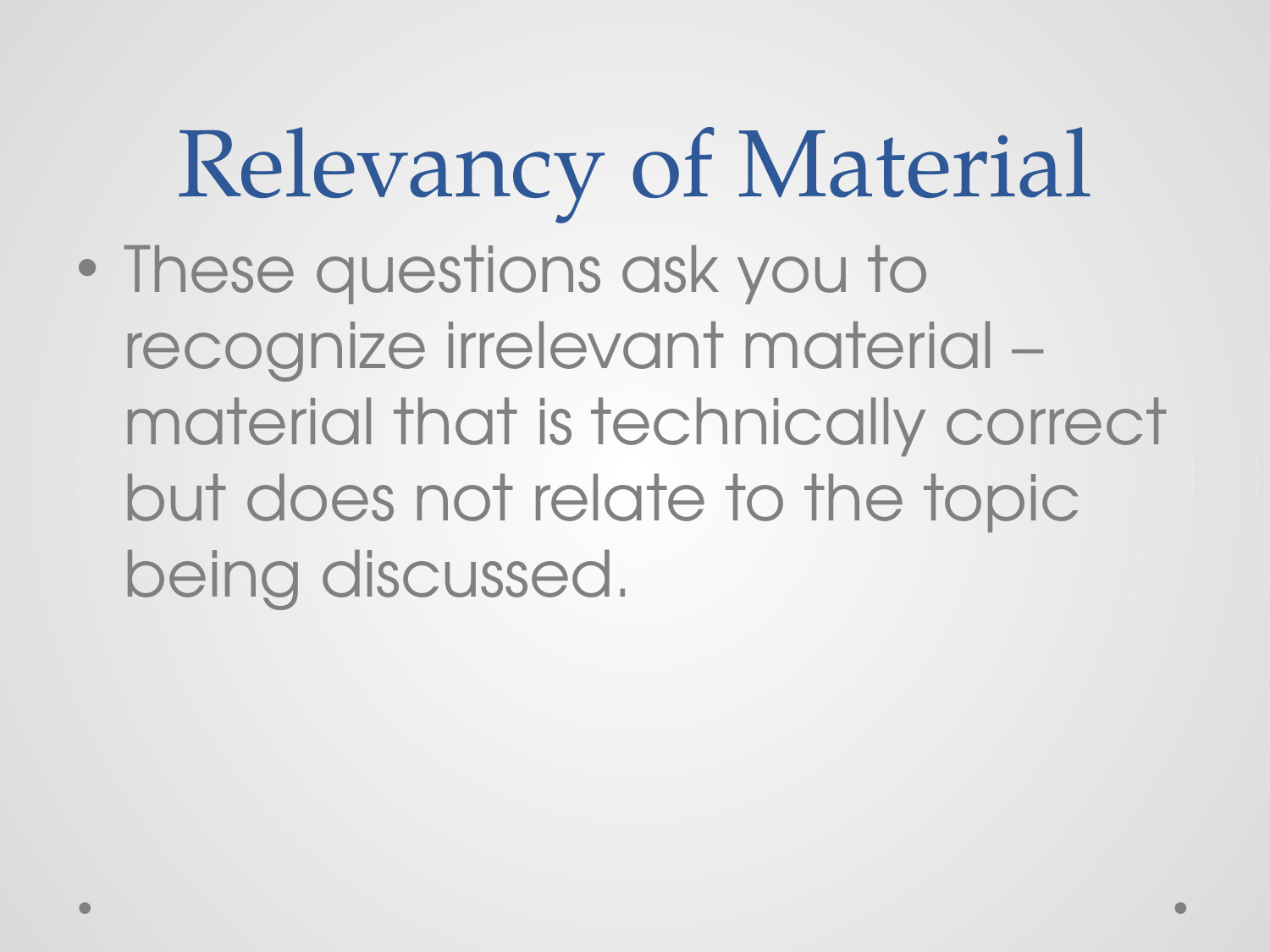

# Relevancy of Material
These questions ask you to recognize irrelevant material – material that is technically correct but does not relate to the topic being discussed.